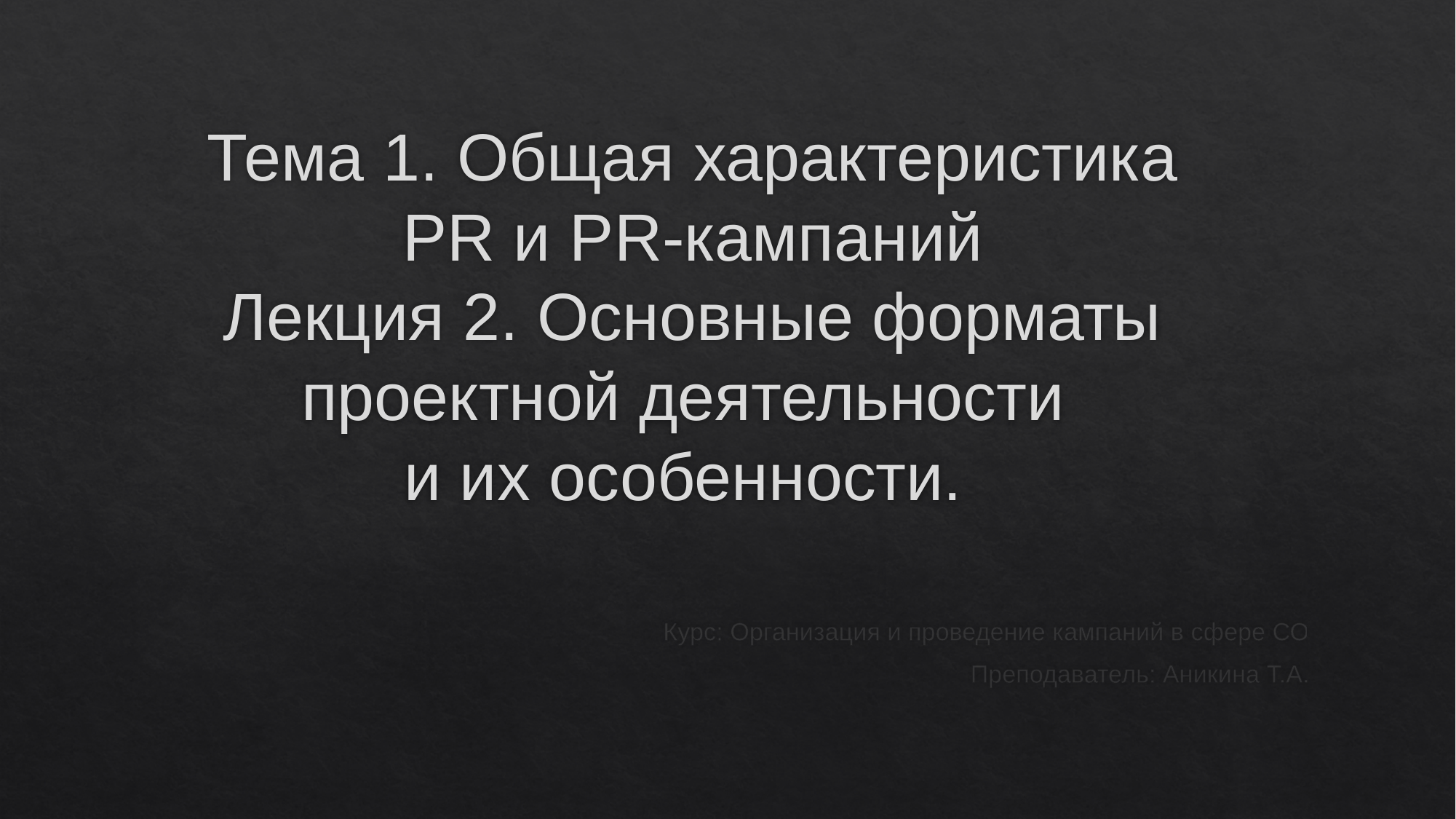

# Тема 1. Общая характеристика PR и PR-кампаний Лекция 2. Основные форматы проектной деятельности и их особенности.

Курс: Организация и проведение кампаний в сфере СО
Преподаватель: Аникина Т.А.